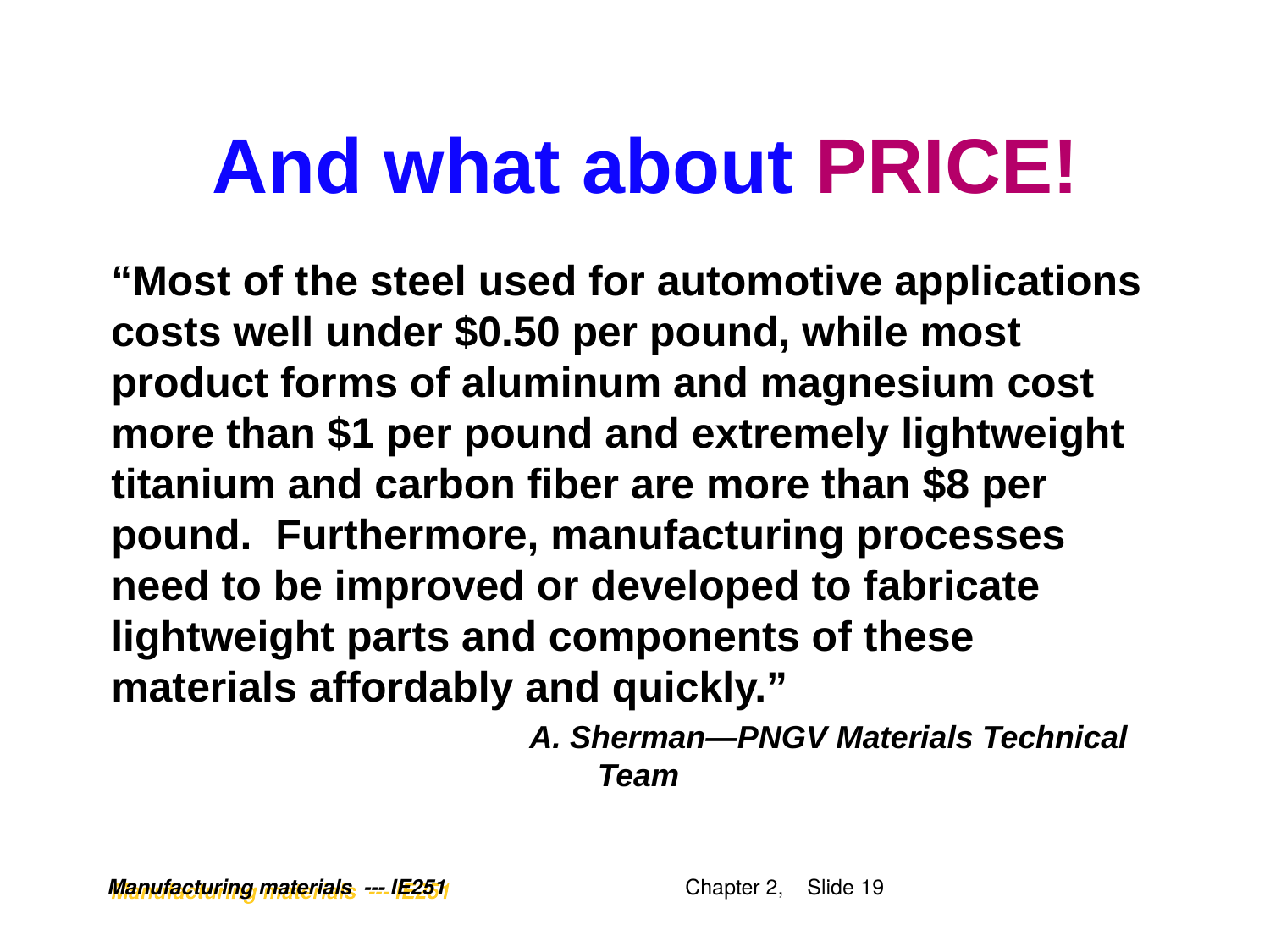

# And what about PRICE!
“Most of the steel used for automotive applications costs well under $0.50 per pound, while most product forms of aluminum and magnesium cost more than $1 per pound and extremely lightweight titanium and carbon fiber are more than $8 per pound.  Furthermore, manufacturing processes need to be improved or developed to fabricate lightweight parts and components of these materials affordably and quickly.”
			A. Sherman—PNGV Materials Technical Team